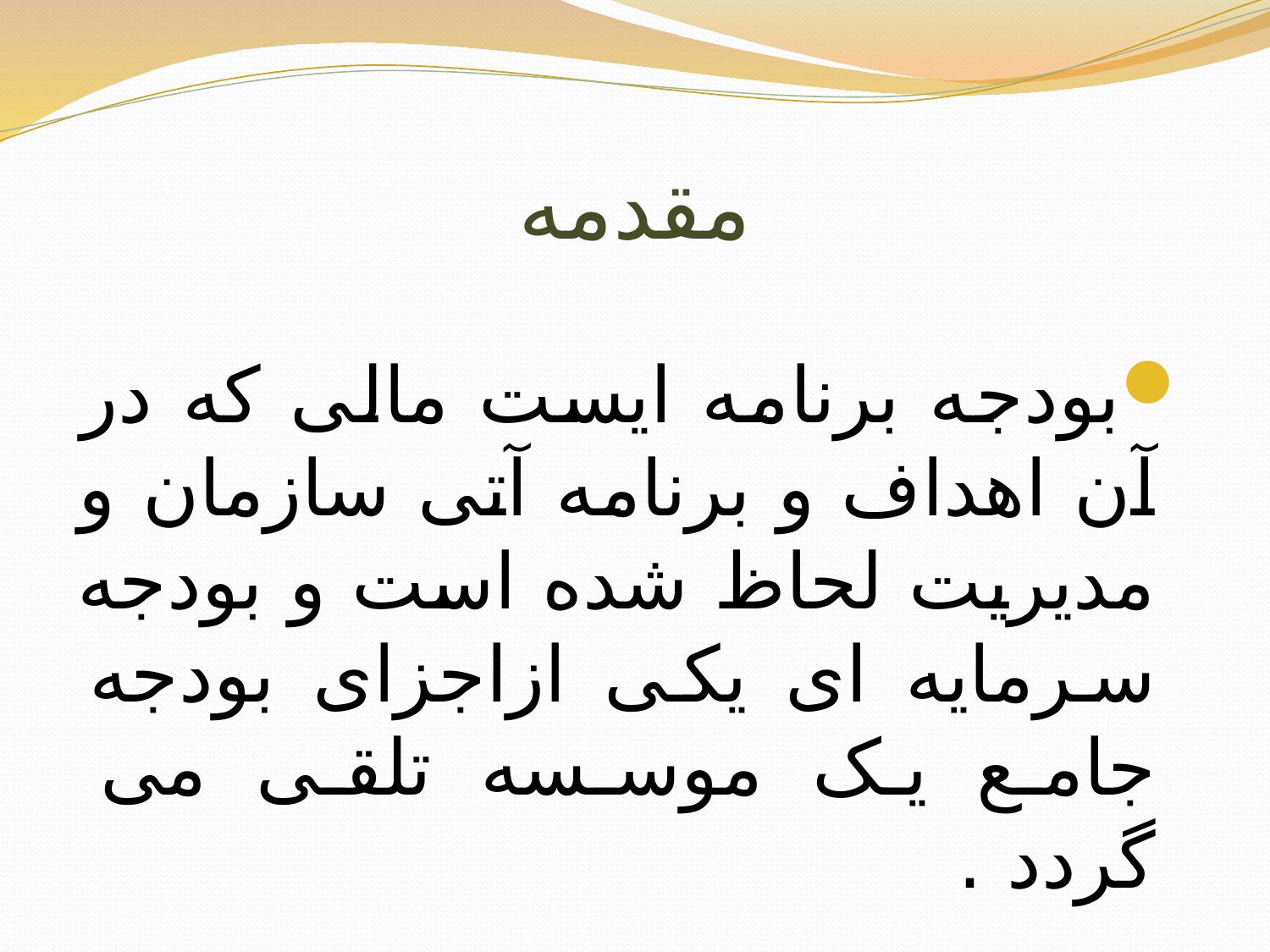

# مقدمه

بودجه برنامه ایست مالی که در آن اهداف و برنامه آتی سازمان و مدیریت لحاظ شده است و بودجه سرمایه ای یکی ازاجزای بودجه جامع یک موسسه تلقی می گردد .